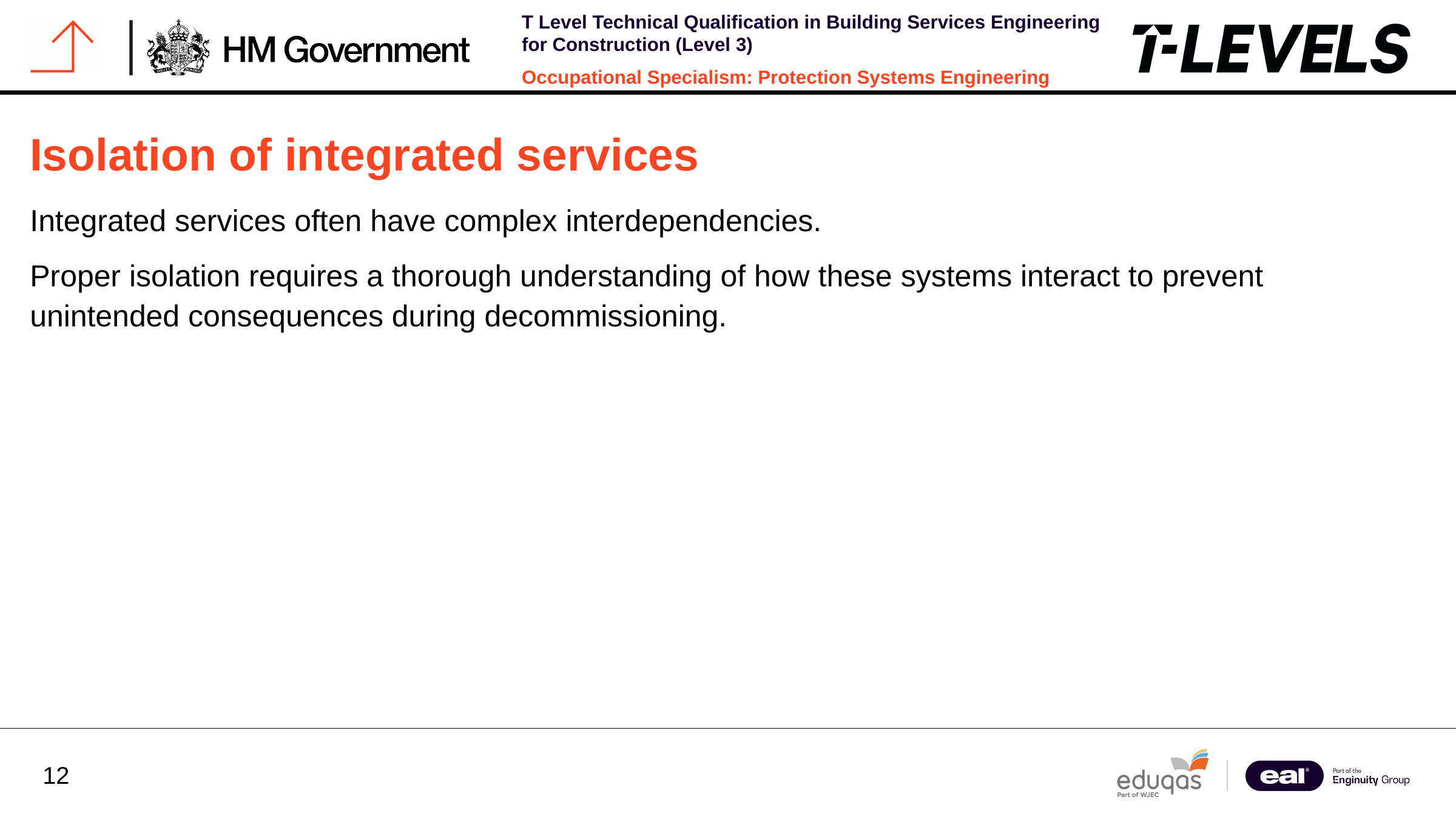

Isolation of integrated services
Integrated services often have complex interdependencies.
Proper isolation requires a thorough understanding of how these systems interact to prevent unintended consequences during decommissioning.